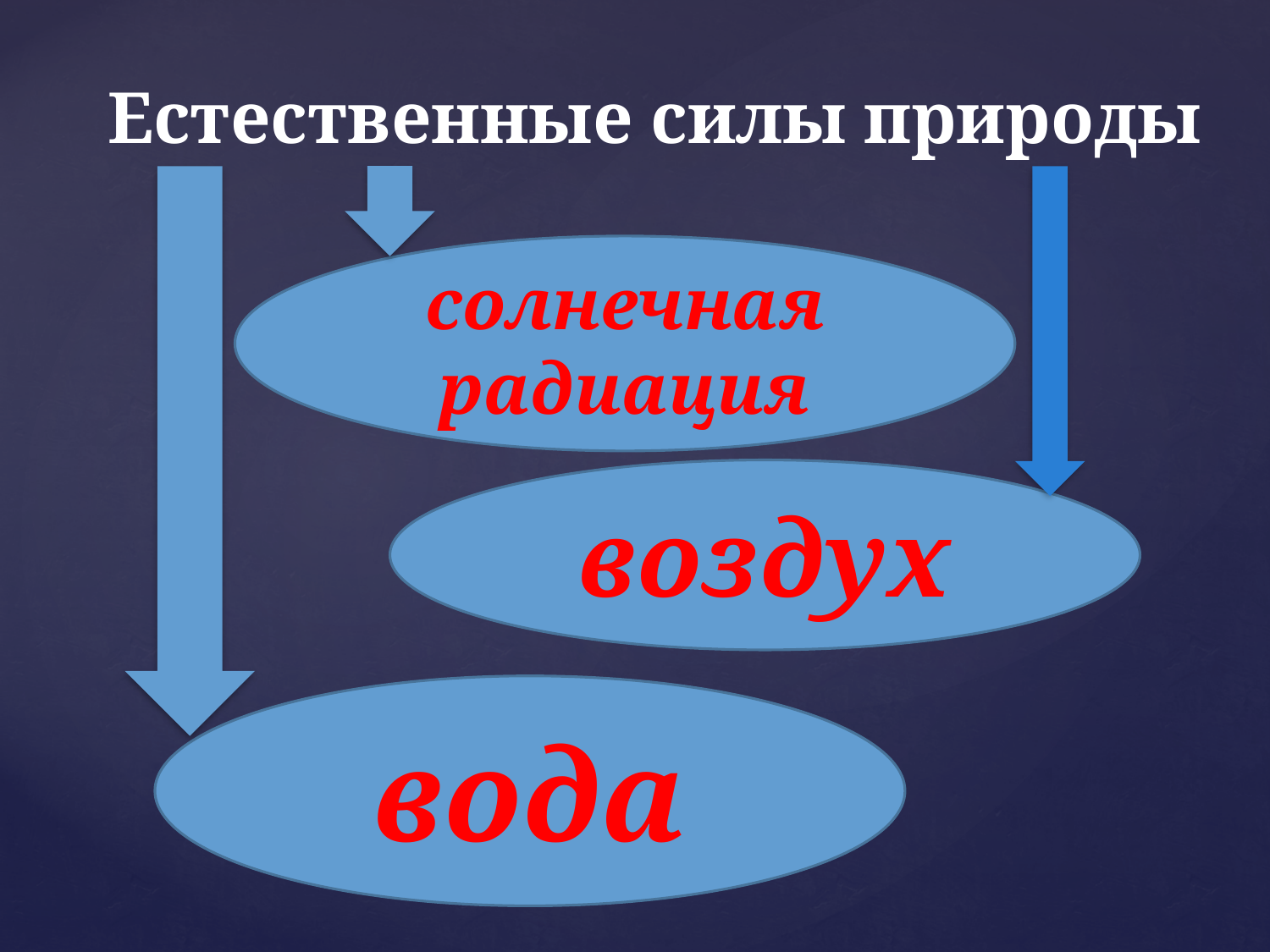

# Естественные силы природы

солнечная радиация
воздух
вода